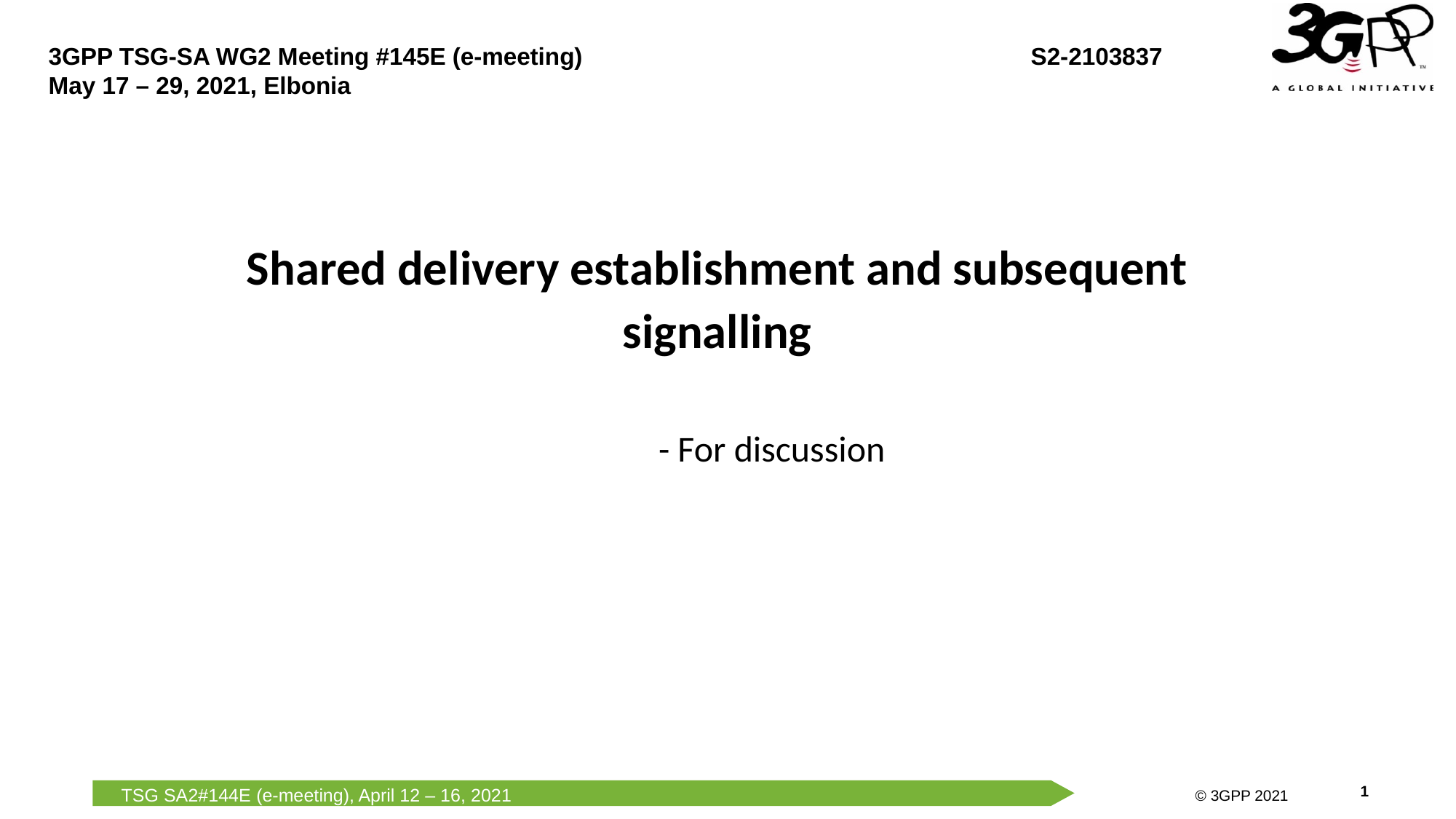

Shared delivery establishment and subsequent signalling
	- For discussion